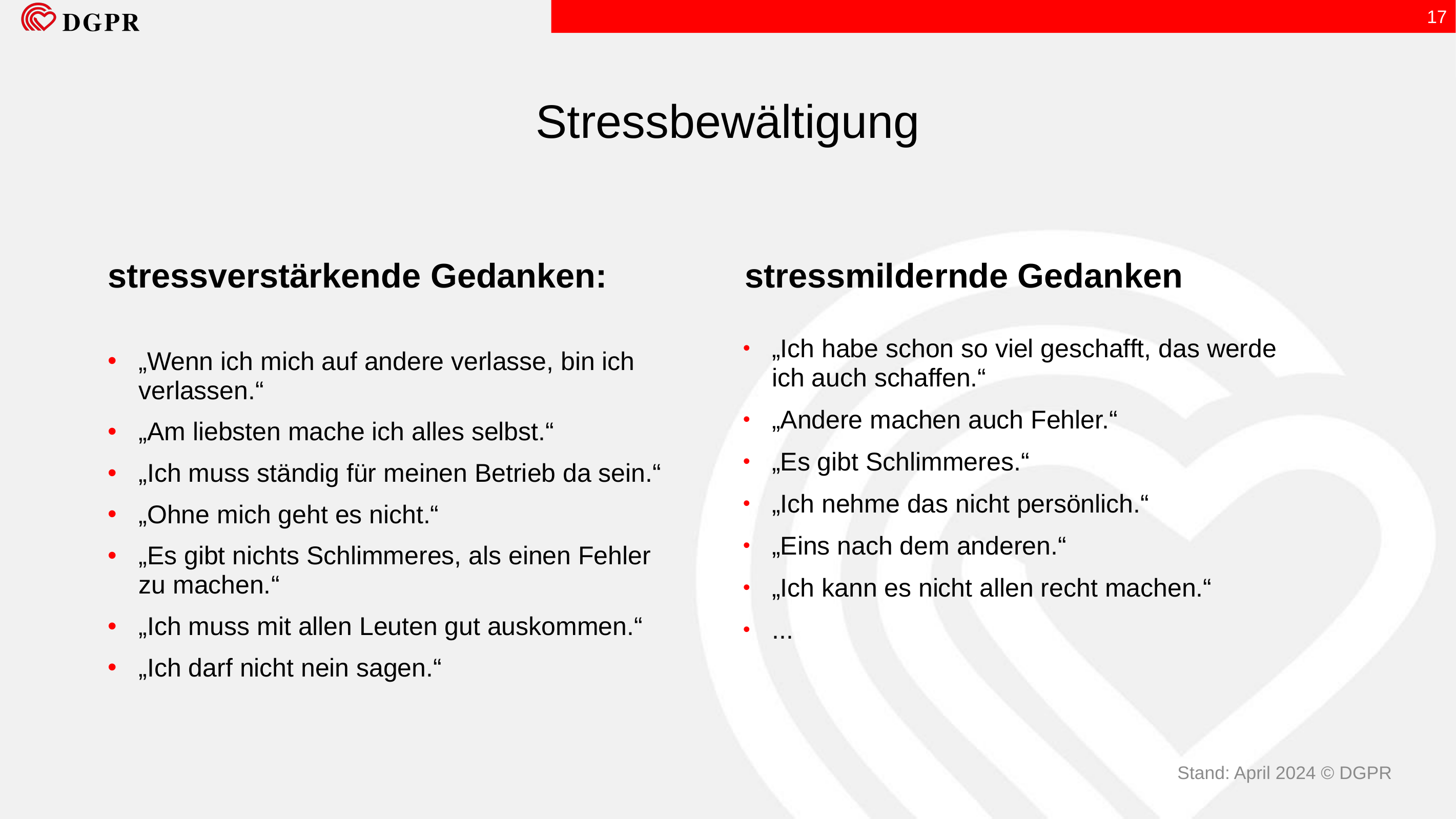

17
# Stressbewältigung
stressverstärkende Gedanken:
stressmildernde Gedanken
„Ich habe schon so viel geschafft, das werde ich auch schaffen.“
„Andere machen auch Fehler.“
„Es gibt Schlimmeres.“
„Ich nehme das nicht persönlich.“
„Eins nach dem anderen.“
„Ich kann es nicht allen recht machen.“
...

„Wenn ich mich auf andere verlasse, bin ich verlassen.“
„Am liebsten mache ich alles selbst.“
„Ich muss ständig für meinen Betrieb da sein.“
„Ohne mich geht es nicht.“
„Es gibt nichts Schlimmeres, als einen Fehler zu machen.“
„Ich muss mit allen Leuten gut auskommen.“
„Ich darf nicht nein sagen.“

Stand: April 2024 © DGPR